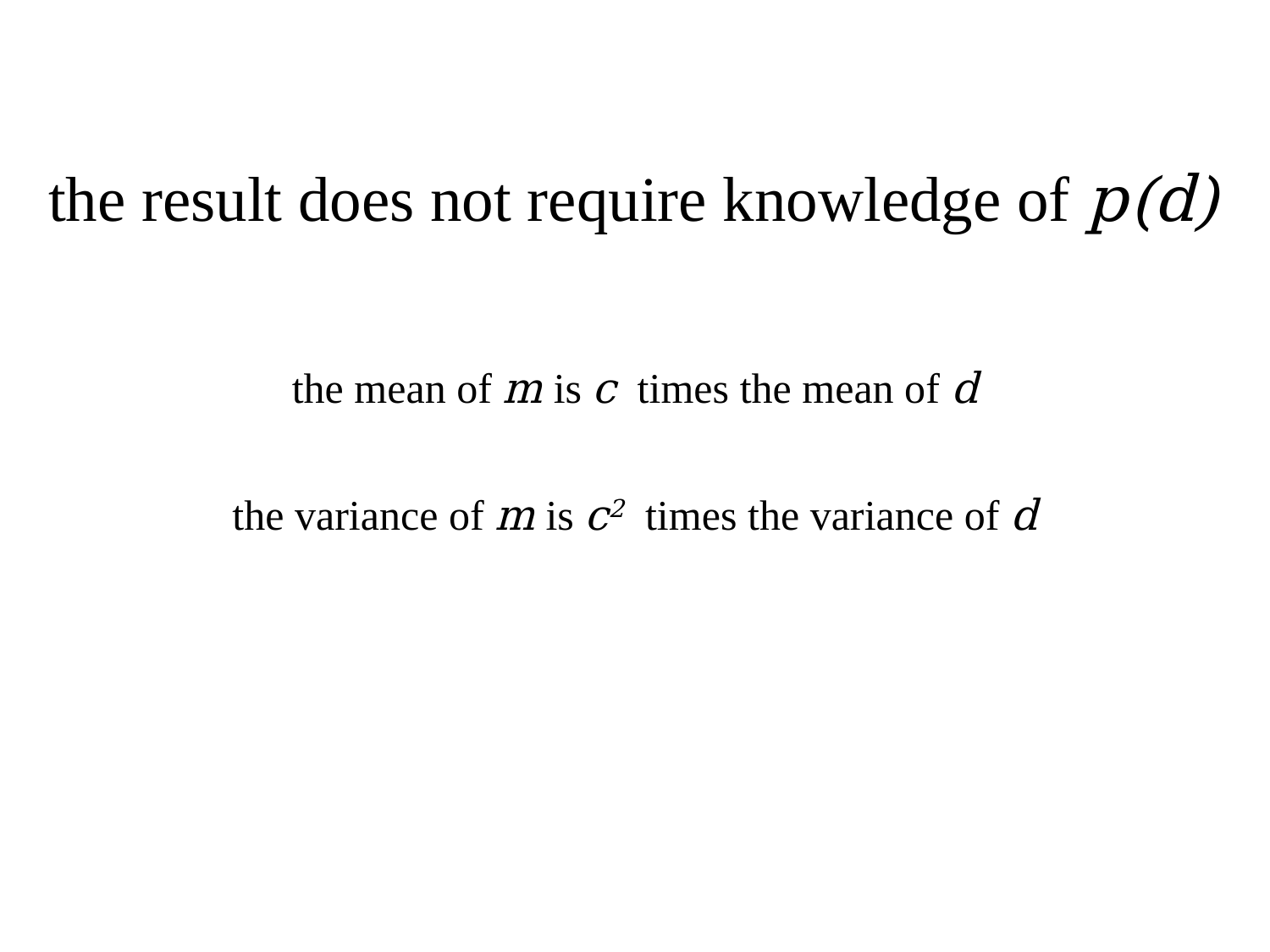

# the result does not require knowledge of p(d)
the mean of m is c  times the mean of d
the variance of m is c2  times the variance of d